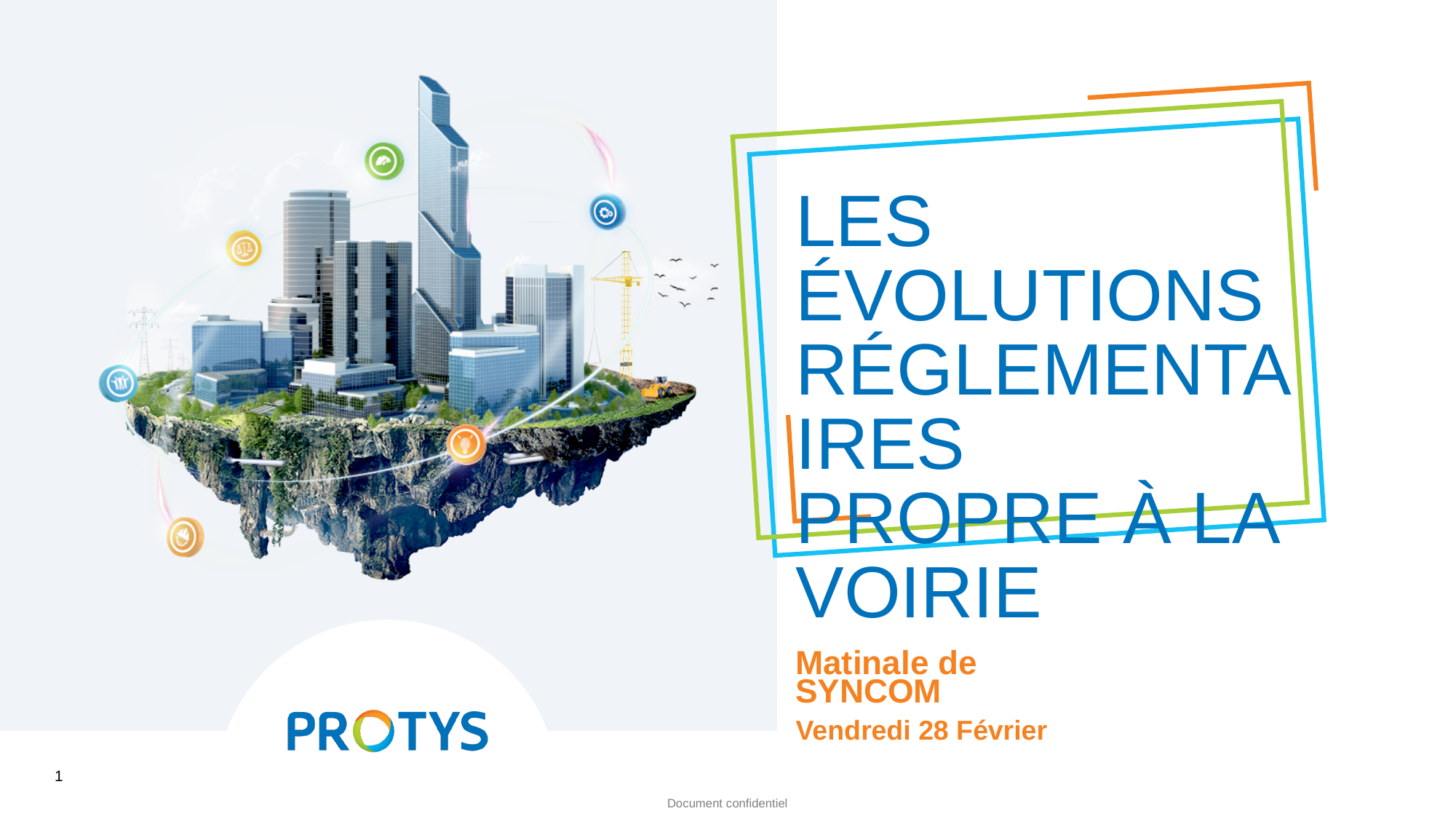

# Les évolutions réglementaires propre à la voirie
Matinale de SYNCOM
Vendredi 28 Février
1